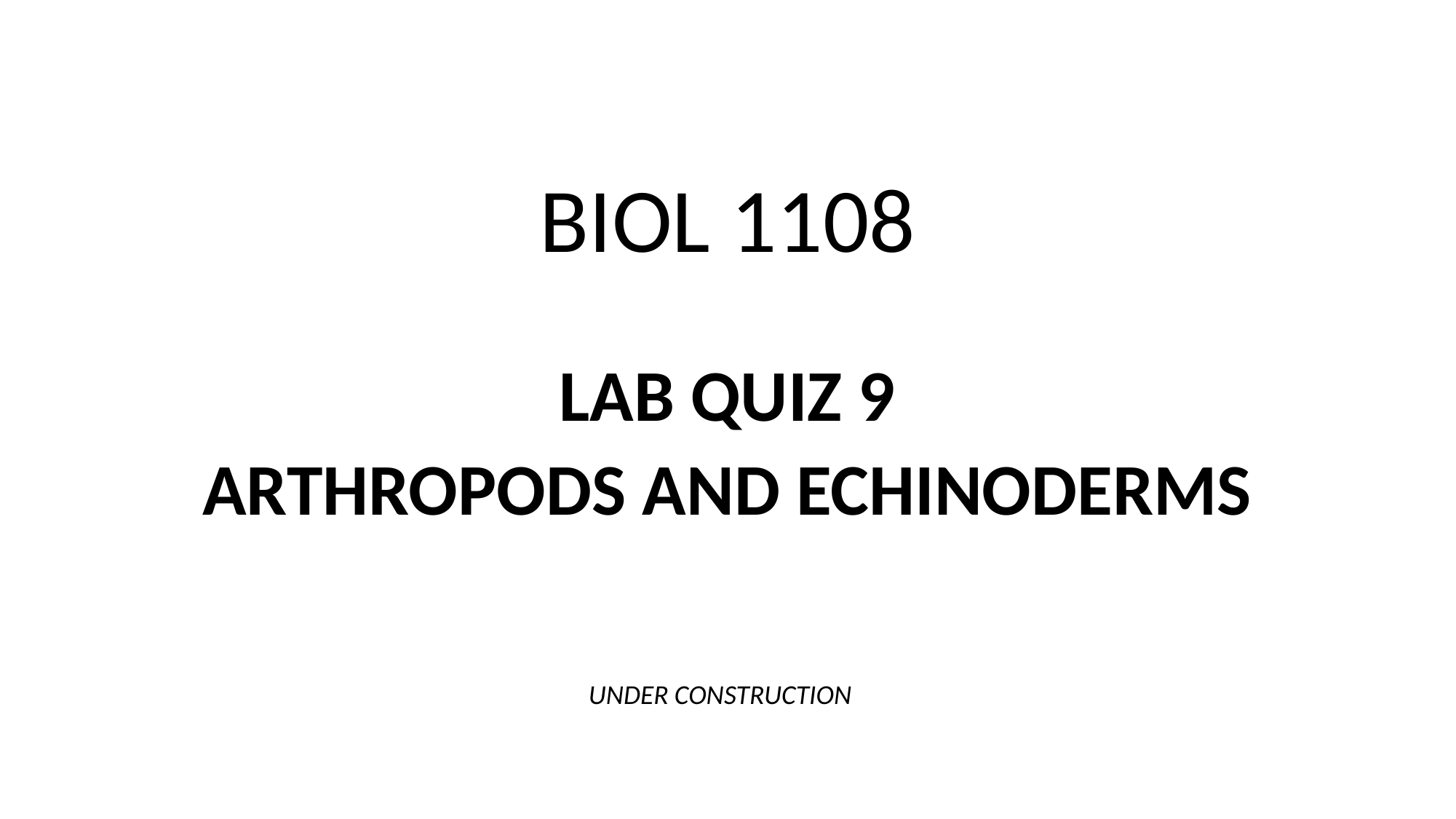

# BIOL 1108
LAB QUIZ 9
ARTHROPODS AND ECHINODERMS
UNDER CONSTRUCTION